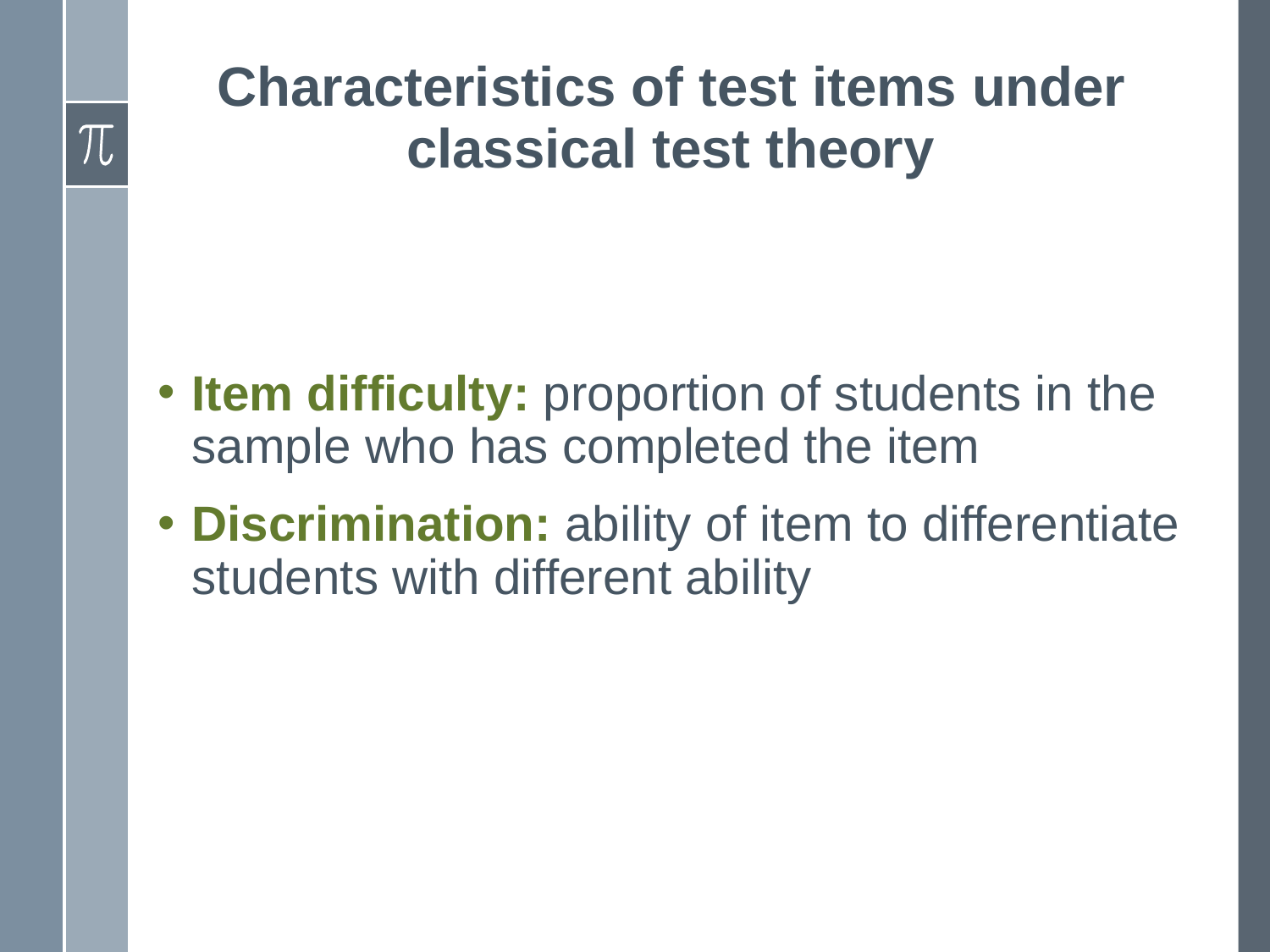

# Characteristics of test items under classical test theory

Item difficulty: proportion of students in the sample who has completed the item
Discrimination: ability of item to differentiate students with different ability